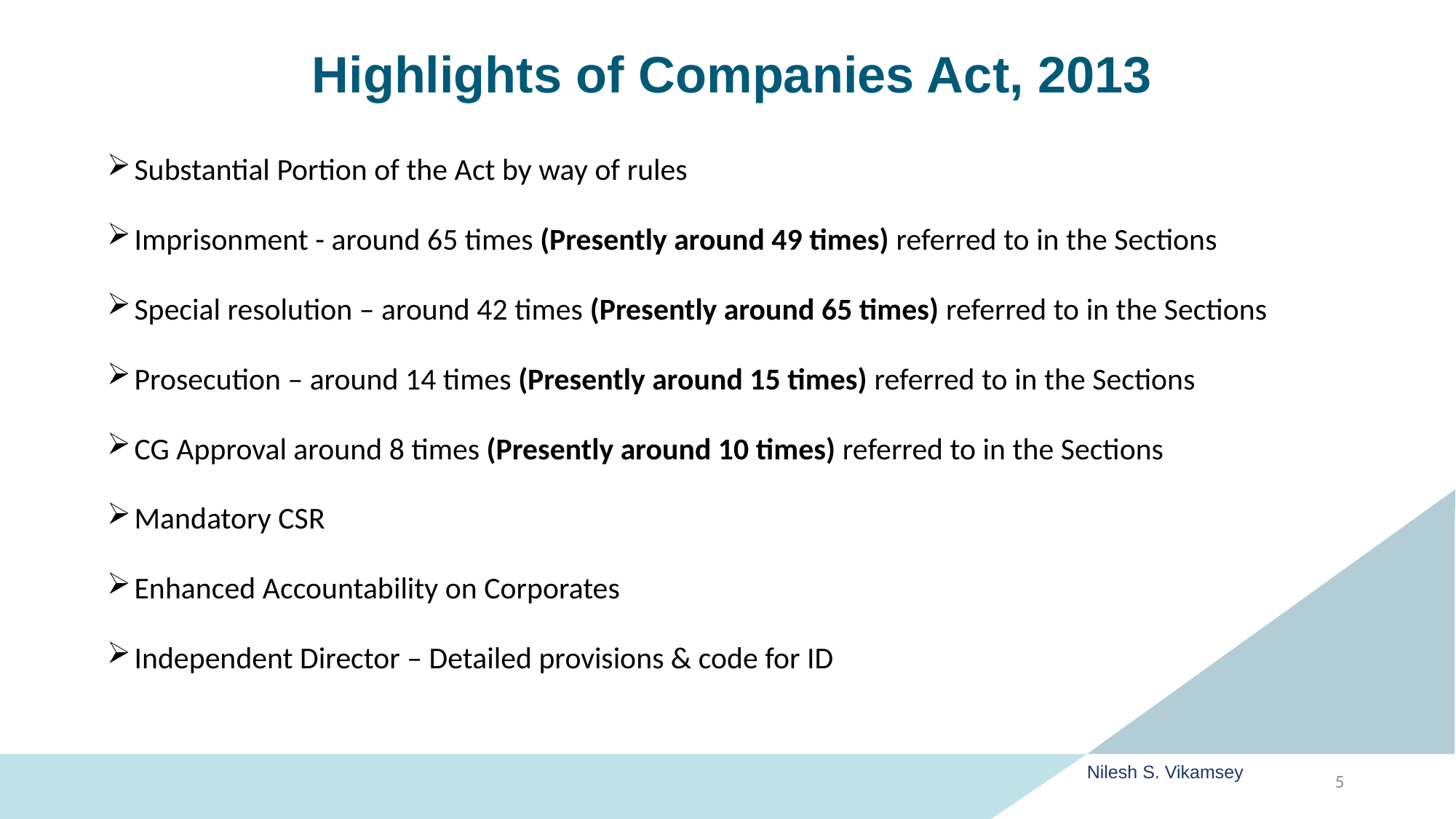

# Highlights of Companies Act, 2013
Substantial Portion of the Act by way of rules
Imprisonment - around 65 times (Presently around 49 times) referred to in the Sections
Special resolution – around 42 times (Presently around 65 times) referred to in the Sections
Prosecution – around 14 times (Presently around 15 times) referred to in the Sections
CG Approval around 8 times (Presently around 10 times) referred to in the Sections
Mandatory CSR
Enhanced Accountability on Corporates
Independent Director – Detailed provisions & code for ID

Nilesh S. Vikamsey
5